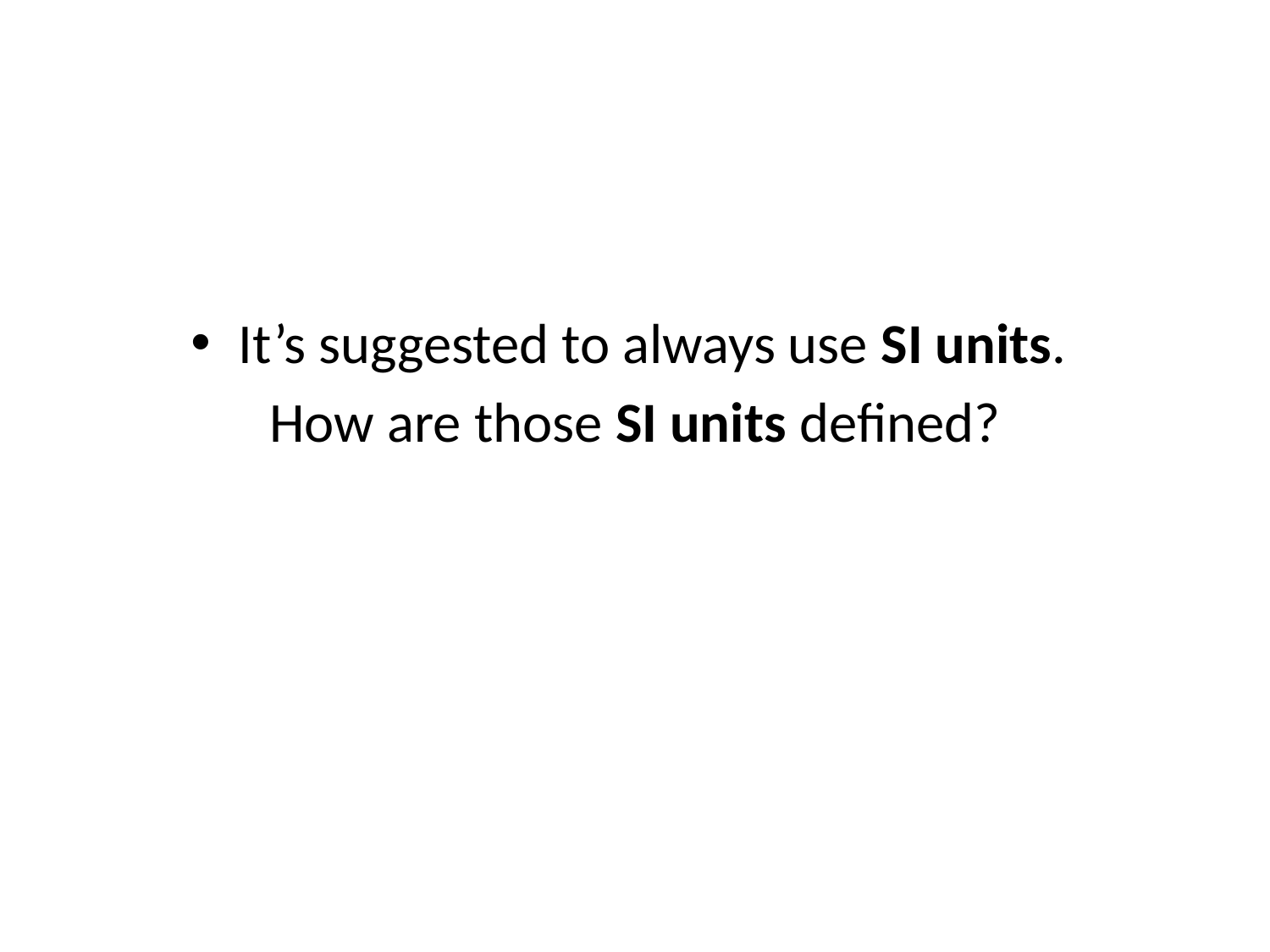

It’s suggested to always use SI units.
How are those SI units defined?